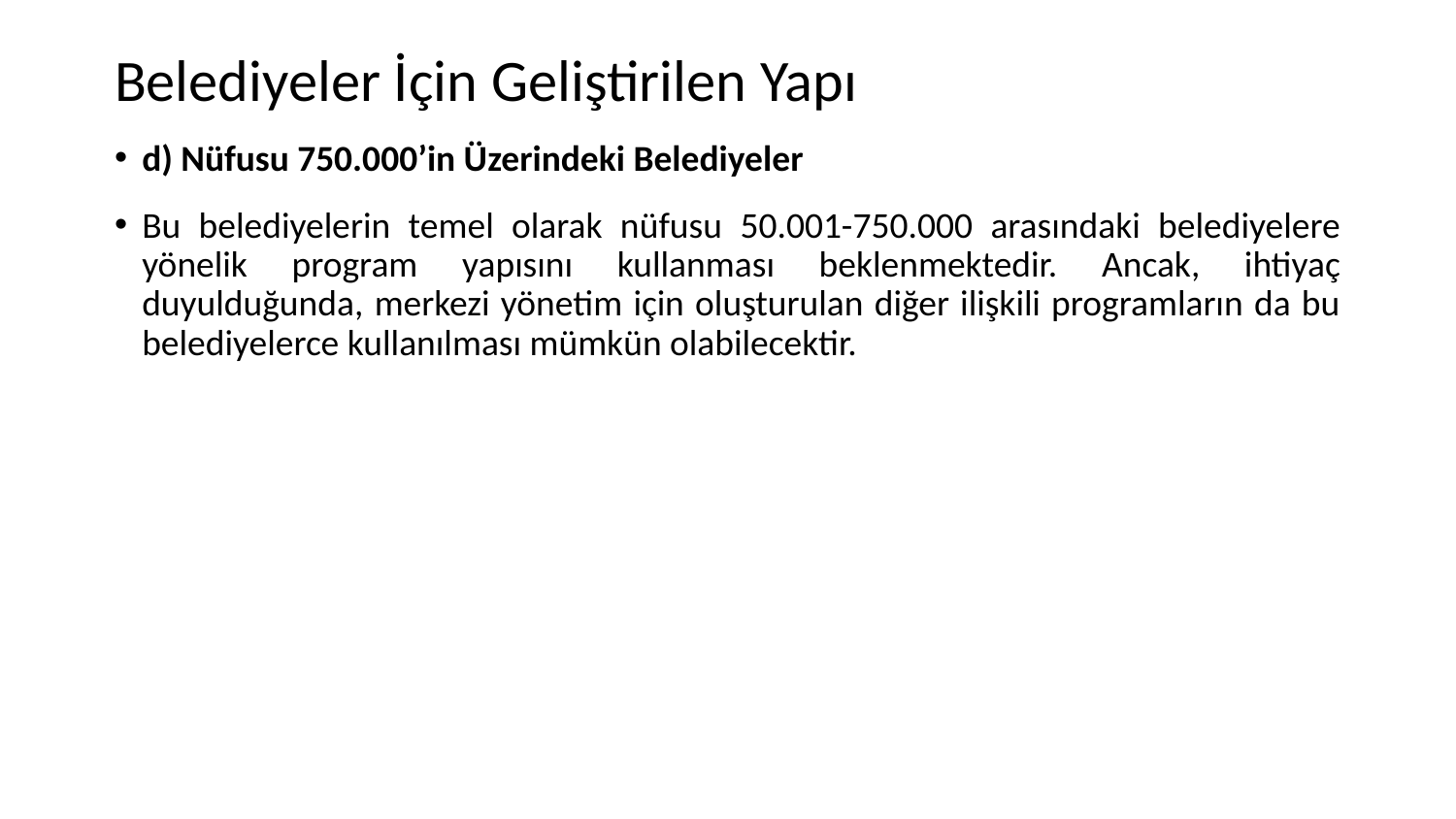

# Belediyeler İçin Geliştirilen Yapı
d) Nüfusu 750.000’in Üzerindeki Belediyeler
Bu belediyelerin temel olarak nüfusu 50.001-750.000 arasındaki belediyelere yönelik program yapısını kullanması beklenmektedir. Ancak, ihtiyaç duyulduğunda, merkezi yönetim için oluşturulan diğer ilişkili programların da bu belediyelerce kullanılması mümkün olabilecektir.